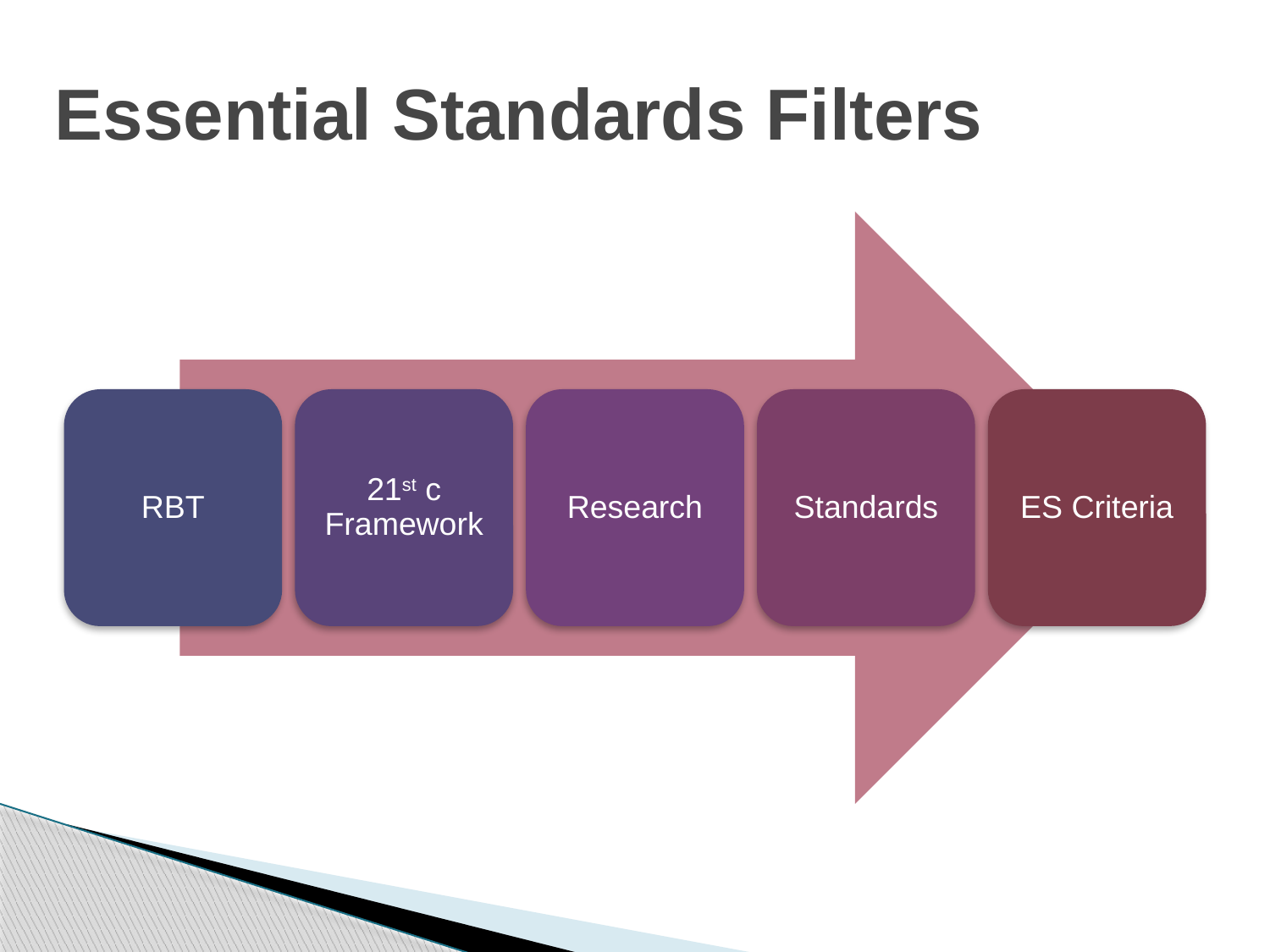

# Essential Standards Filters
RBT
21st c Framework
Research
Standards
ES Criteria